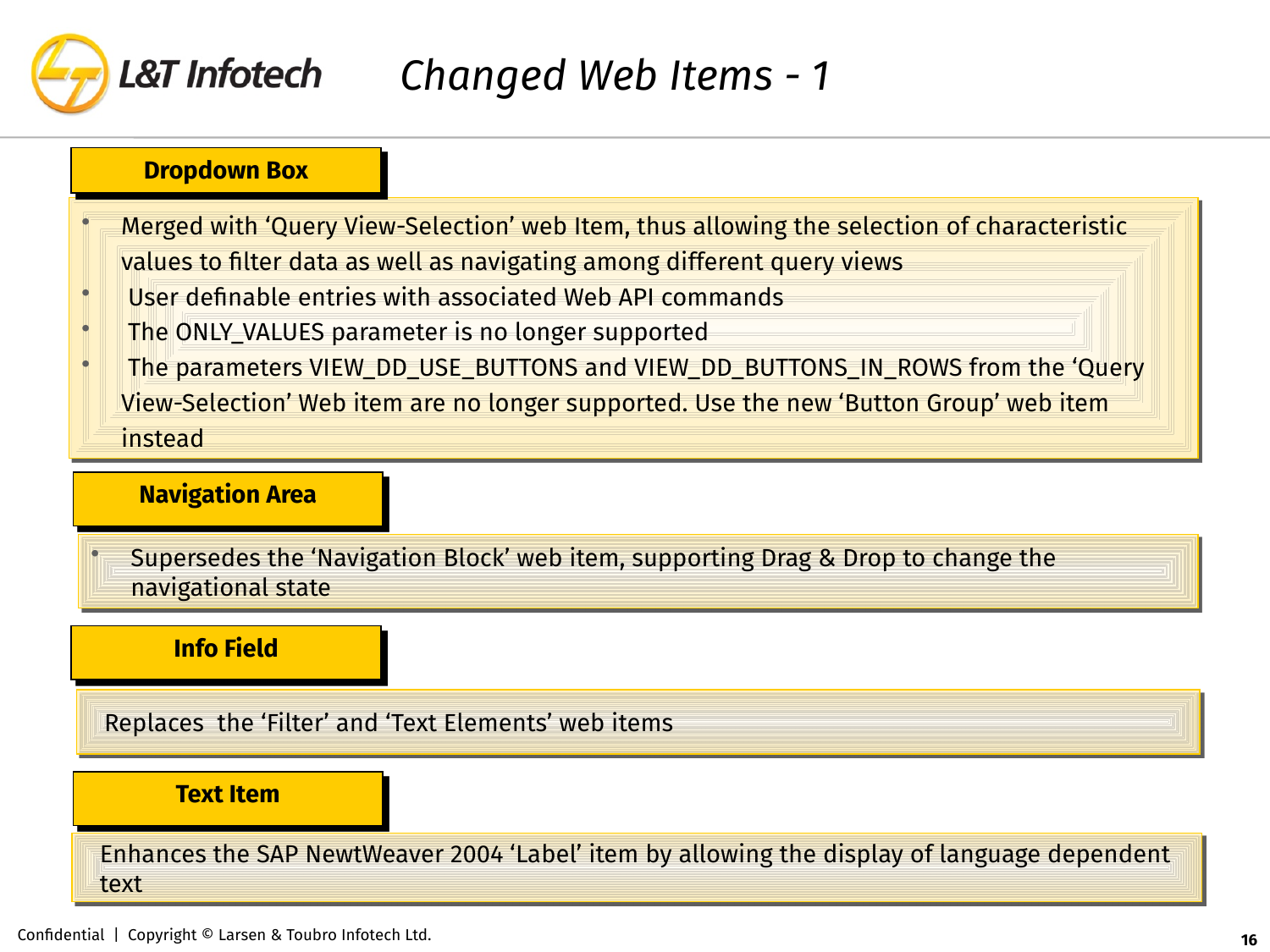

# Changed Web Items - 1
Dropdown Box
Merged with ‘Query View-Selection’ web Item, thus allowing the selection of characteristic values to filter data as well as navigating among different query views
 User definable entries with associated Web API commands
 The ONLY_VALUES parameter is no longer supported
 The parameters VIEW_DD_USE_BUTTONS and VIEW_DD_BUTTONS_IN_ROWS from the ‘Query View-Selection’ Web item are no longer supported. Use the new ‘Button Group’ web item instead
Navigation Area
Supersedes the ‘Navigation Block’ web item, supporting Drag & Drop to change the navigational state
Info Field
Replaces  the ‘Filter’ and ‘Text Elements’ web items
Text Item
Enhances the SAP NewtWeaver 2004 ‘Label’ item by allowing the display of language dependent text
Confidential  |  Copyright © Larsen & Toubro Infotech Ltd.
16